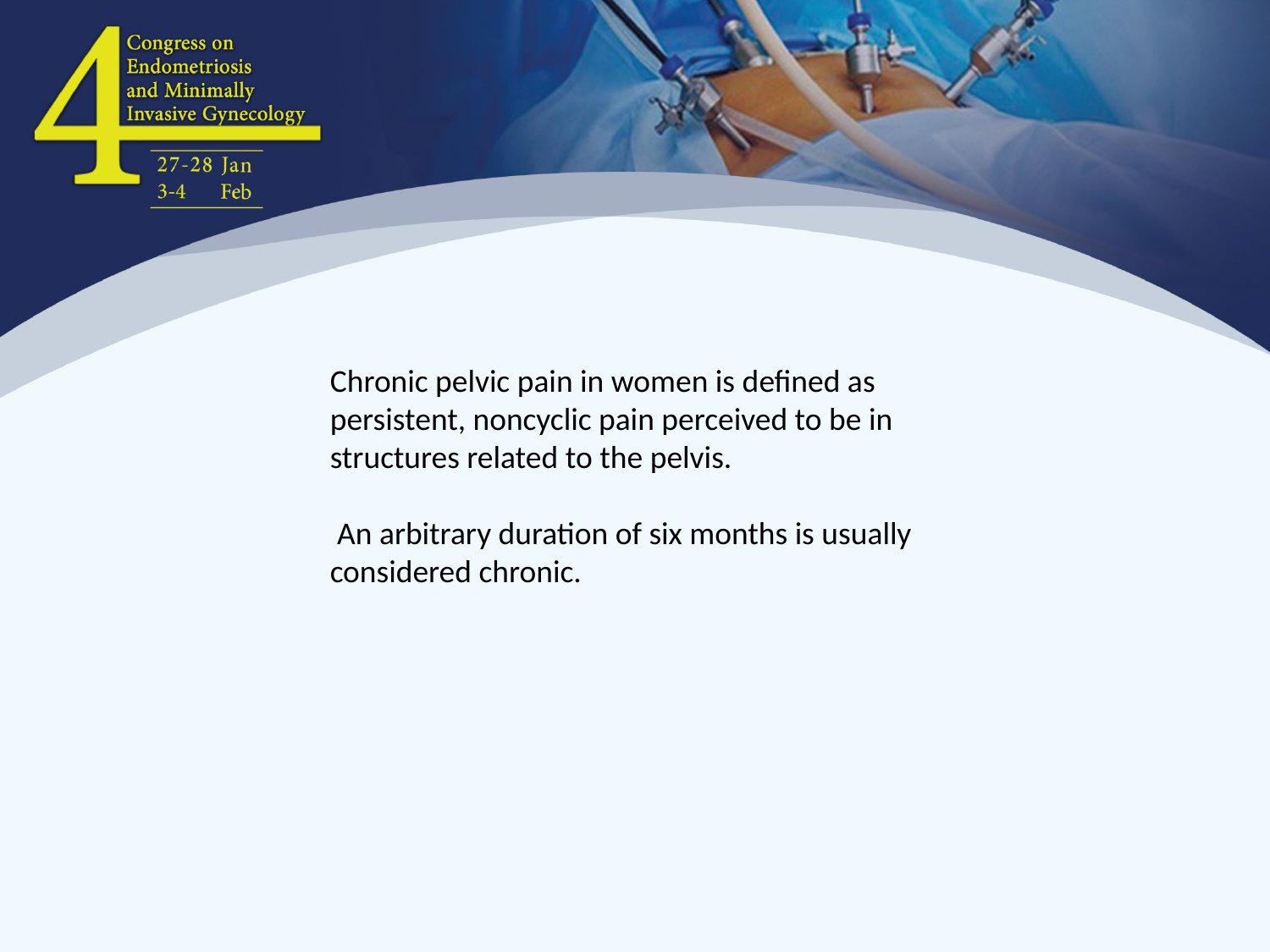

Chronic pelvic pain in women is defined as persistent, noncyclic pain perceived to be in structures related to the pelvis.

 An arbitrary duration of six months is usually considered chronic.